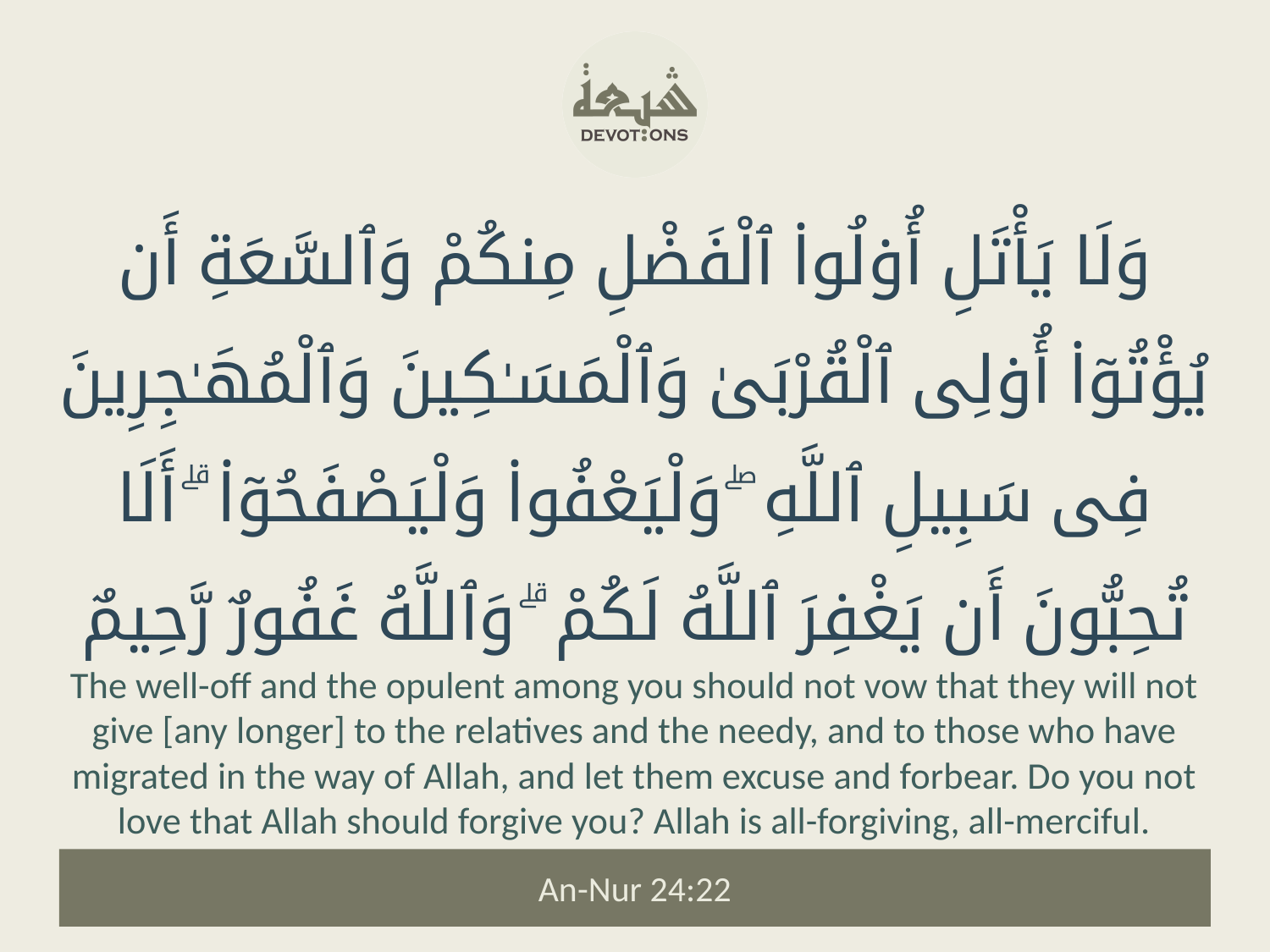

وَلَا يَأْتَلِ أُو۟لُوا۟ ٱلْفَضْلِ مِنكُمْ وَٱلسَّعَةِ أَن يُؤْتُوٓا۟ أُو۟لِى ٱلْقُرْبَىٰ وَٱلْمَسَـٰكِينَ وَٱلْمُهَـٰجِرِينَ فِى سَبِيلِ ٱللَّهِ ۖ وَلْيَعْفُوا۟ وَلْيَصْفَحُوٓا۟ ۗ أَلَا تُحِبُّونَ أَن يَغْفِرَ ٱللَّهُ لَكُمْ ۗ وَٱللَّهُ غَفُورٌ رَّحِيمٌ
The well-off and the opulent among you should not vow that they will not give [any longer] to the relatives and the needy, and to those who have migrated in the way of Allah, and let them excuse and forbear. Do you not love that Allah should forgive you? Allah is all-forgiving, all-merciful.
An-Nur 24:22